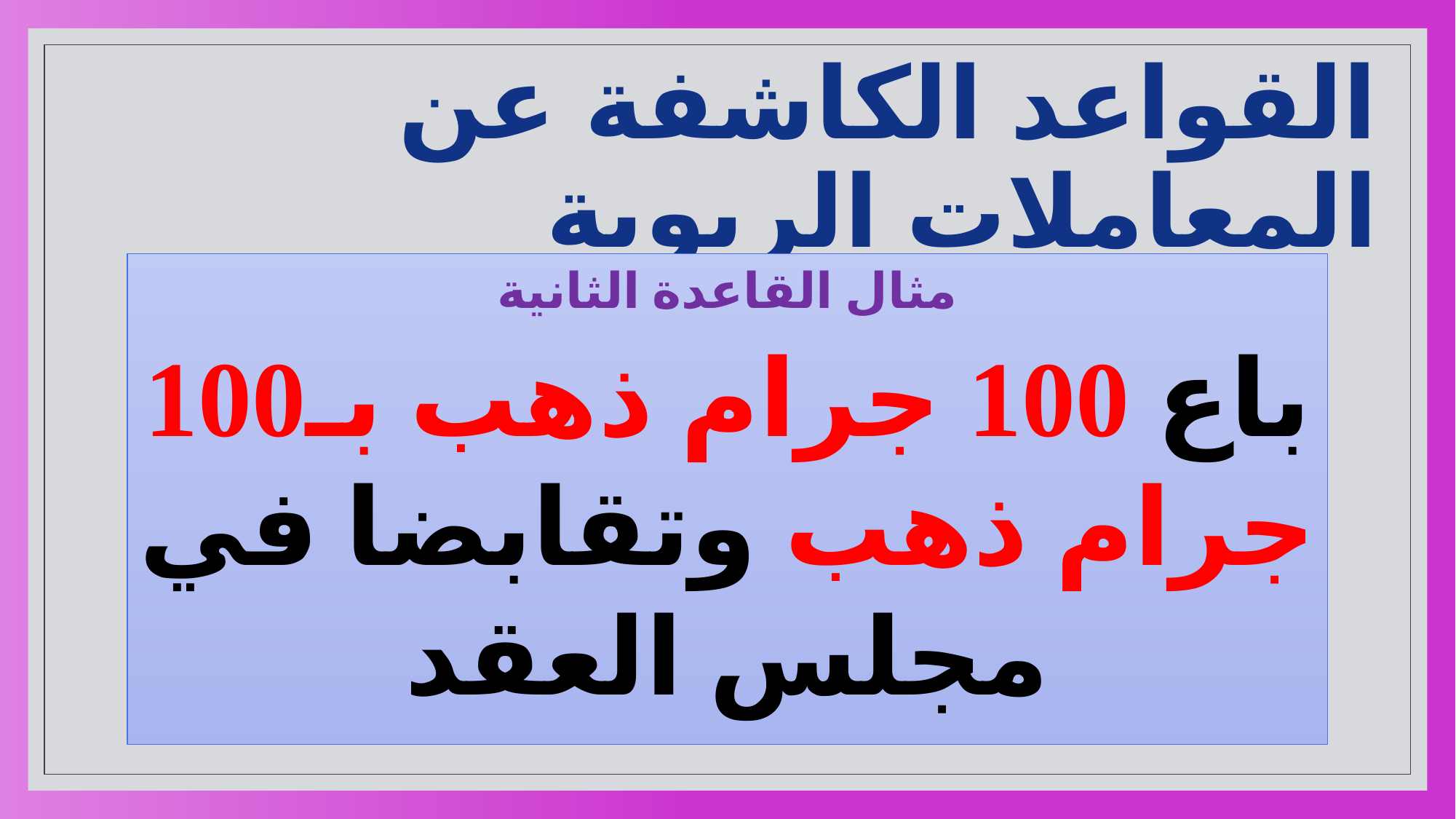

# القواعد الكاشفة عن المعاملات الربوية
مثال القاعدة الثانية
باع 100 جرام ذهب بـ100 جرام ذهب وتقابضا في مجلس العقد